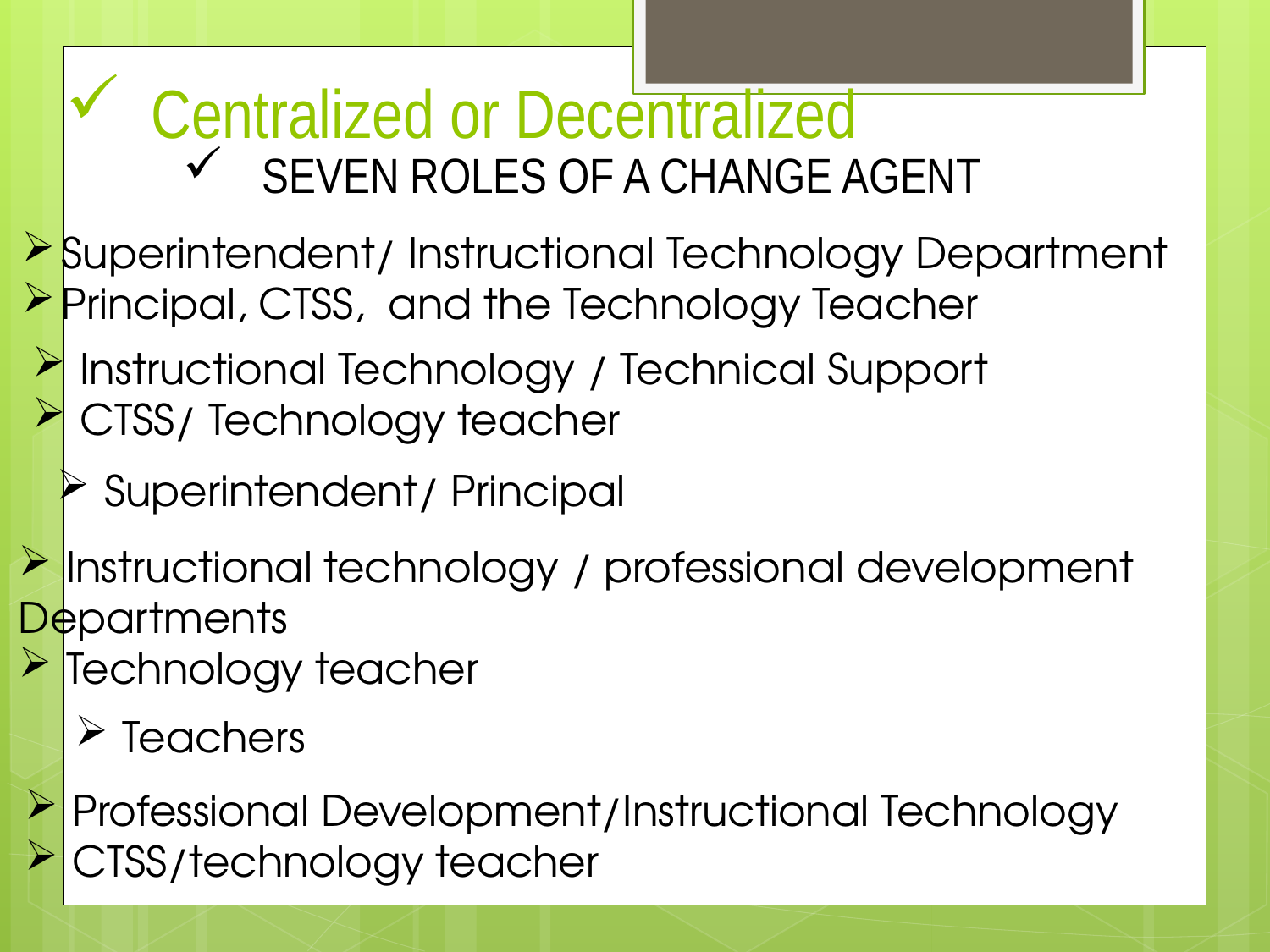

# Centralized or Decentralized
Seven Roles of a Change agent
Superintendent/ Instructional Technology Department
Principal, CTSS,  and the Technology Teacher
Instructional Technology / Technical Support
CTSS/ Technology teacher
Superintendent/ Principal
Instructional technology / professional development
Departments
Technology teacher
Teachers
Professional Development/Instructional Technology
CTSS/technology teacher